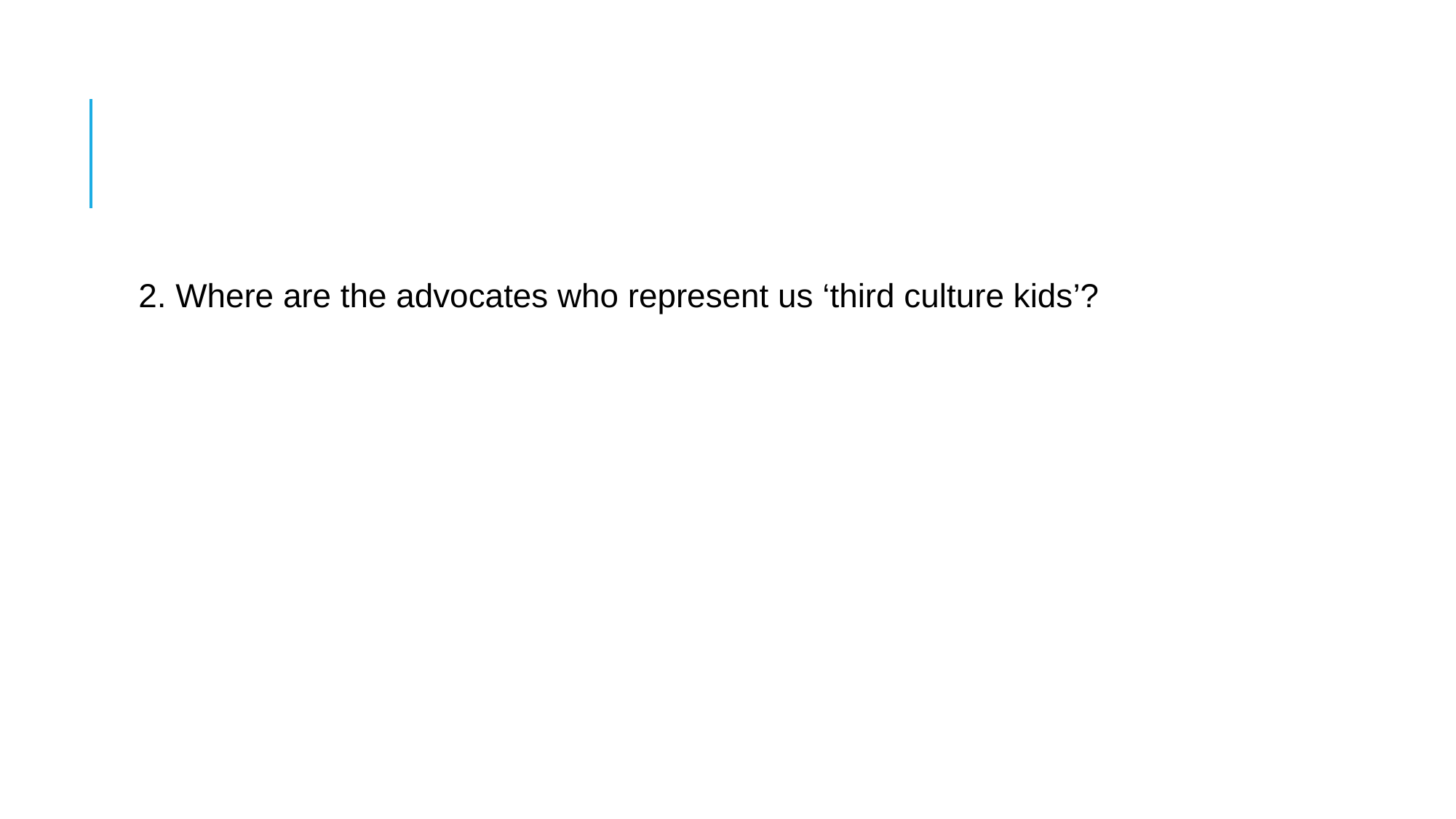

#
2. Where are the advocates who represent us ‘third culture kids’?